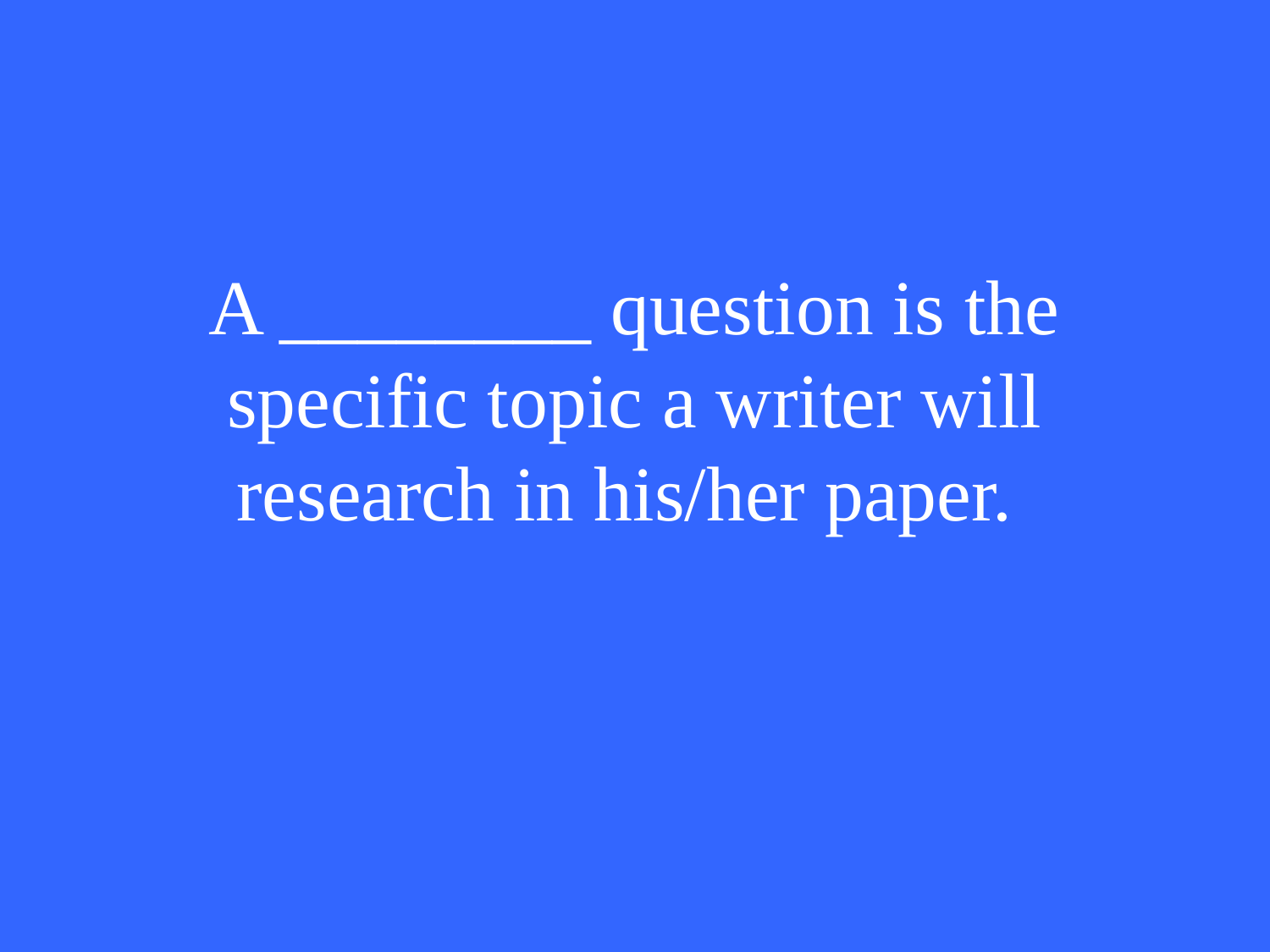

# A ________ question is the specific topic a writer will research in his/her paper.